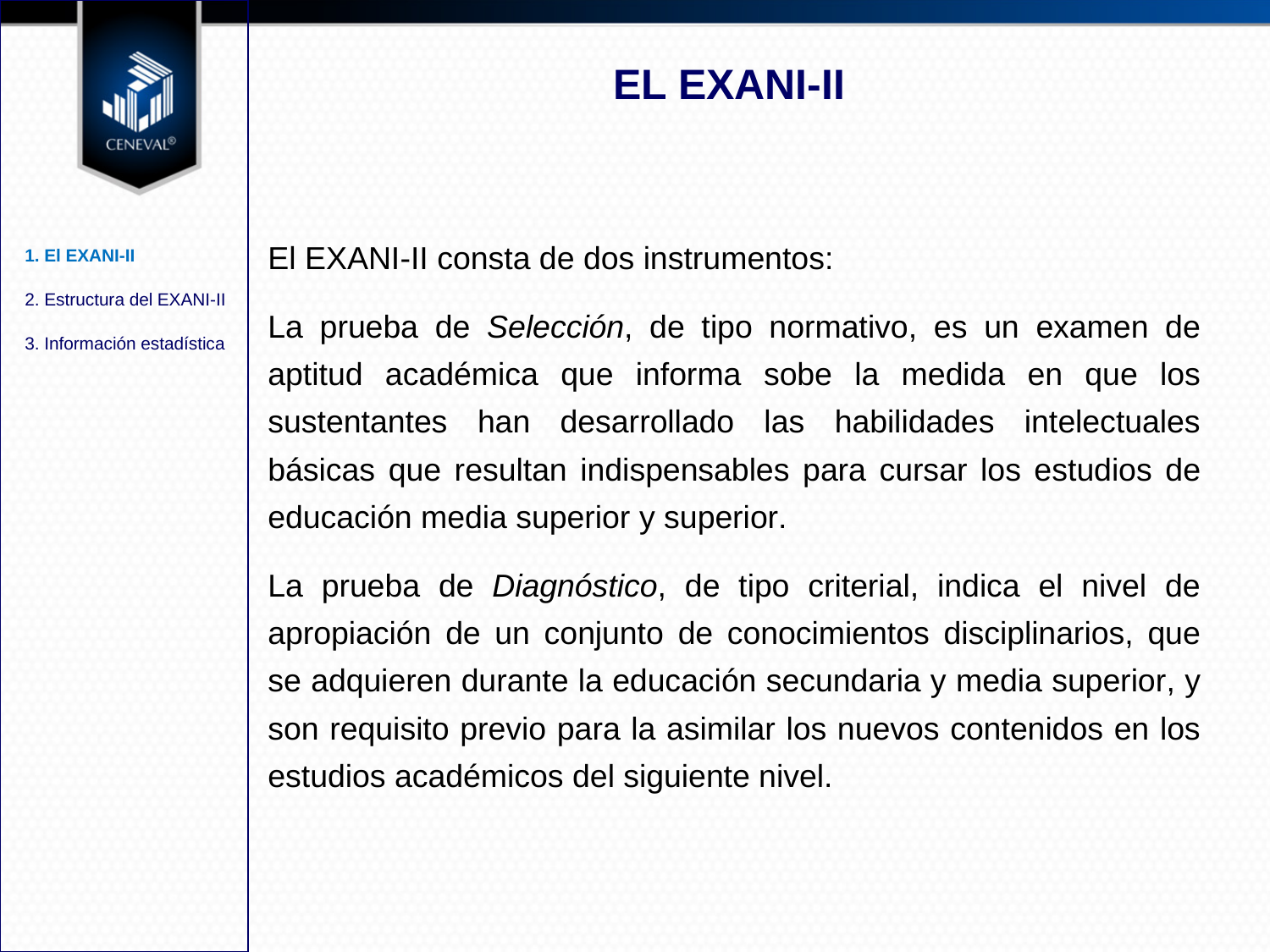

EL EXANI-II

1. El EXANI-II
2. Estructura del EXANI-II
3. Información estadística
El EXANI-II consta de dos instrumentos:
La prueba de Selección, de tipo normativo, es un examen de aptitud académica que informa sobe la medida en que los sustentantes han desarrollado las habilidades intelectuales básicas que resultan indispensables para cursar los estudios de educación media superior y superior.
La prueba de Diagnóstico, de tipo criterial, indica el nivel de apropiación de un conjunto de conocimientos disciplinarios, que se adquieren durante la educación secundaria y media superior, y son requisito previo para la asimilar los nuevos contenidos en los estudios académicos del siguiente nivel.